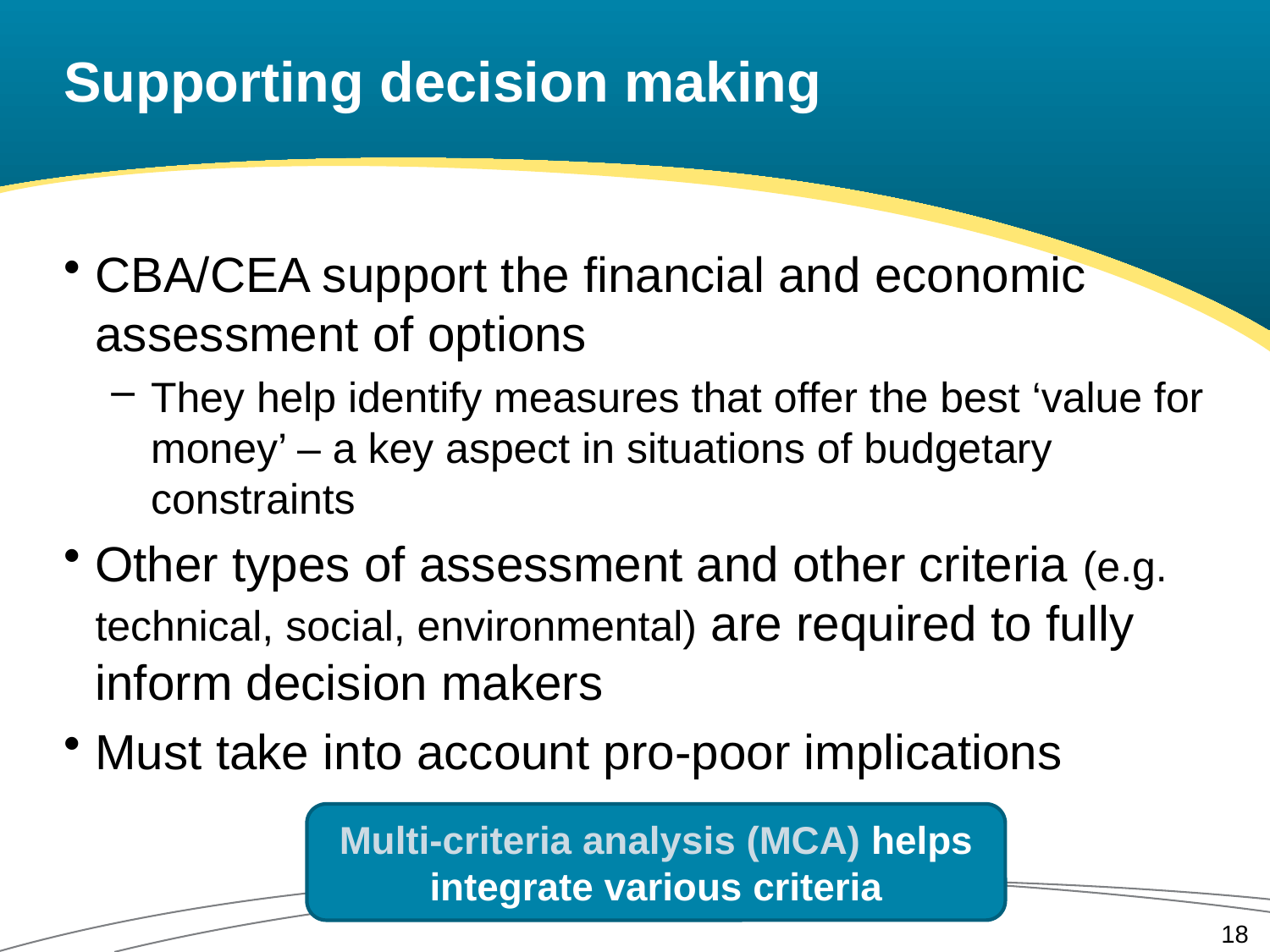

# Supporting decision making
CBA/CEA support the financial and economic assessment of options
They help identify measures that offer the best ‘value for money’ – a key aspect in situations of budgetary constraints
Other types of assessment and other criteria (e.g. technical, social, environmental) are required to fully inform decision makers
Must take into account pro-poor implications
Multi-criteria analysis (MCA) helps integrate various criteria
18